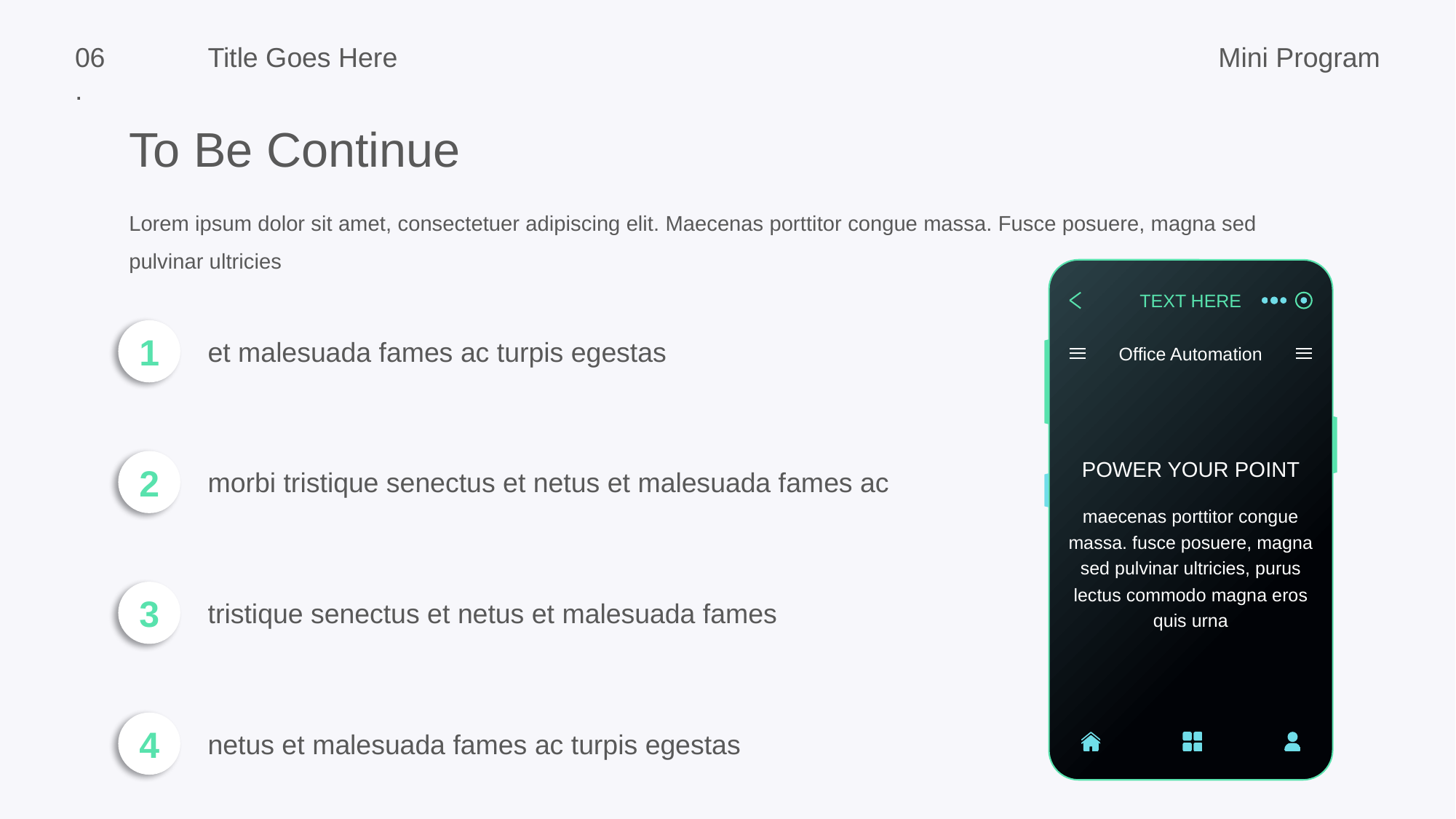

06.
Title Goes Here
Mini Program
To Be Continue
Lorem ipsum dolor sit amet, consectetuer adipiscing elit. Maecenas porttitor congue massa. Fusce posuere, magna sed pulvinar ultricies

TEXT HERE

1
et malesuada fames ac turpis egestas
Office Automation

POWER YOUR POINT
maecenas porttitor congue massa. fusce posuere, magna sed pulvinar ultricies, purus lectus commodo magna eros quis urna
2
morbi tristique senectus et netus et malesuada fames ac

3
tristique senectus et netus et malesuada fames
4
netus et malesuada fames ac turpis egestas